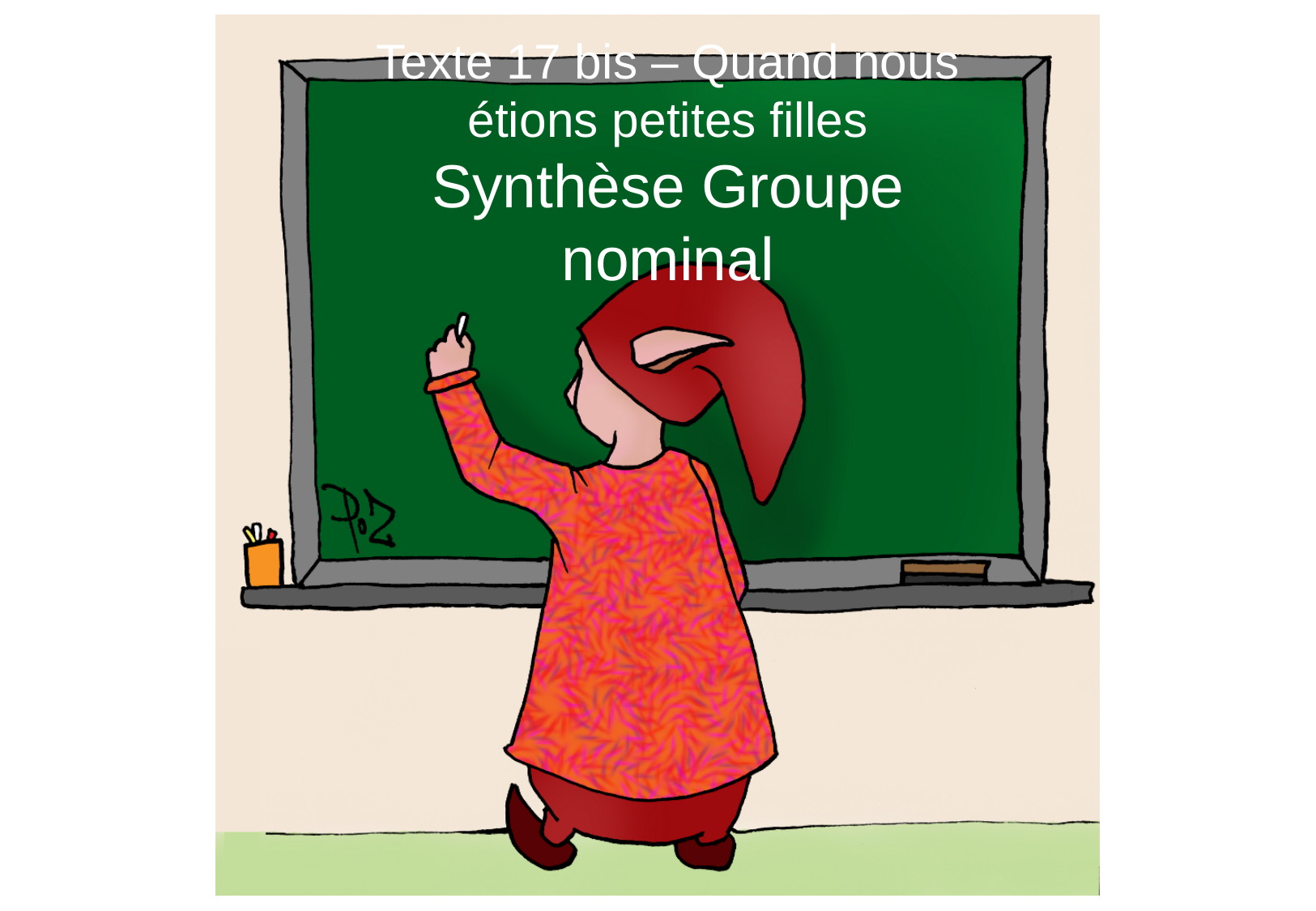

Texte 17 bis – Quand nous étions petites filles
Synthèse Groupe nominal